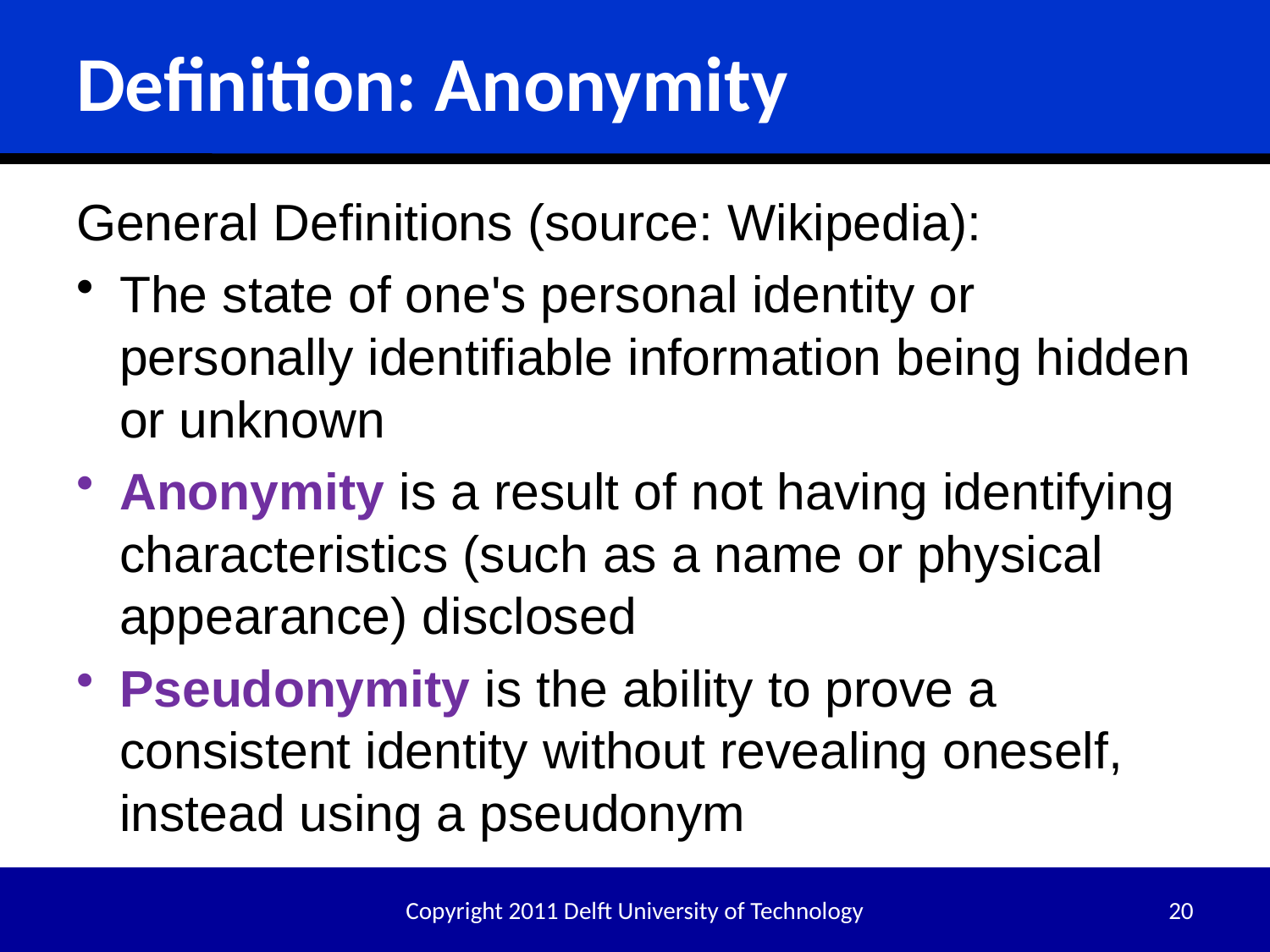

# Definition: Anonymity
General Definitions (source: Wikipedia):
The state of one's personal identity or personally identifiable information being hidden or unknown
Anonymity is a result of not having identifying characteristics (such as a name or physical appearance) disclosed
Pseudonymity is the ability to prove a consistent identity without revealing oneself, instead using a pseudonym
Copyright 2011 Delft University of Technology
20